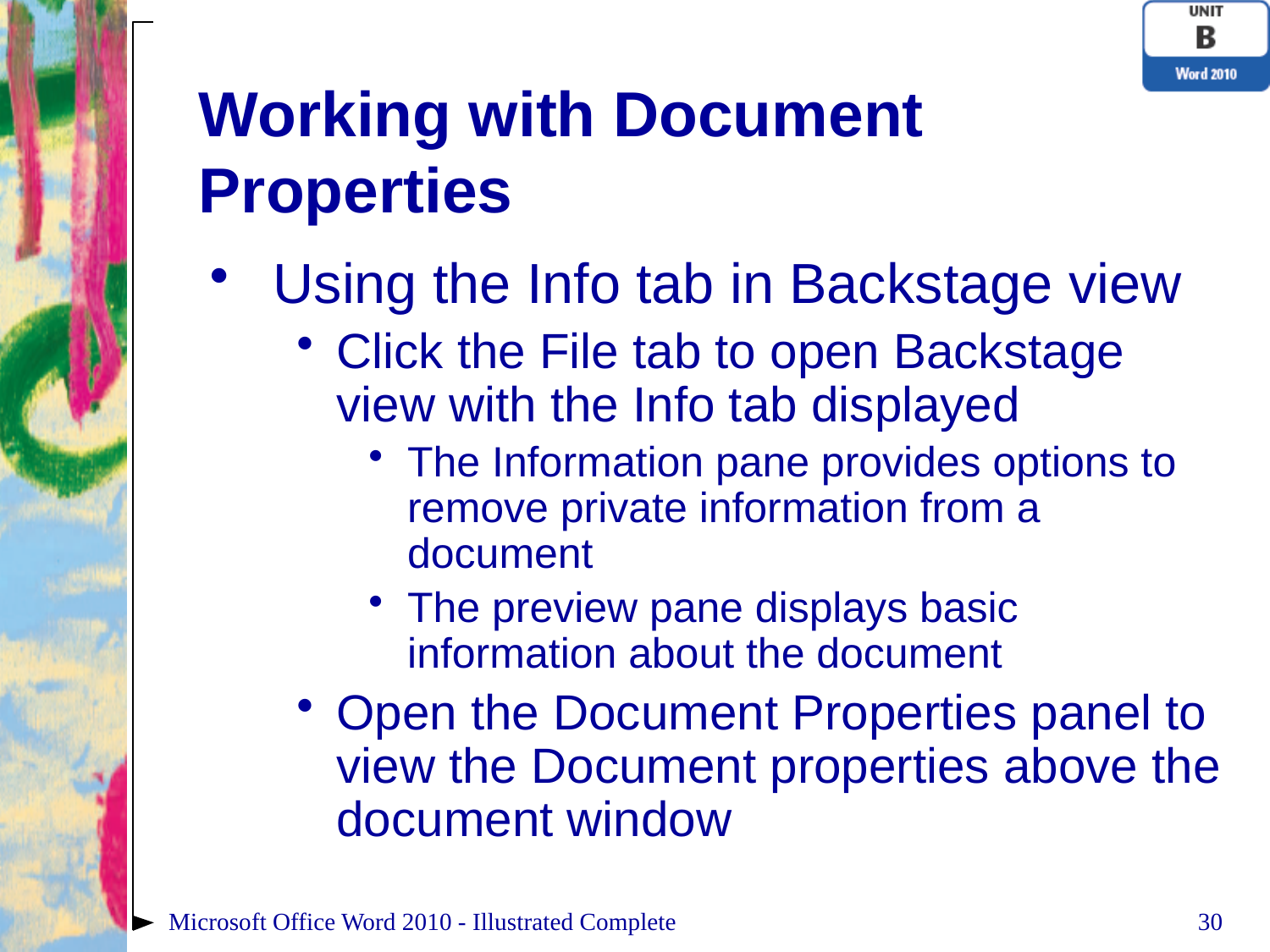

# Working with Document Properties

Using the Info tab in Backstage view
Click the File tab to open Backstage view with the Info tab displayed
The Information pane provides options to remove private information from a document
The preview pane displays basic information about the document
Open the Document Properties panel to view the Document properties above the document window
Microsoft Office Word 2010 - Illustrated Complete
30